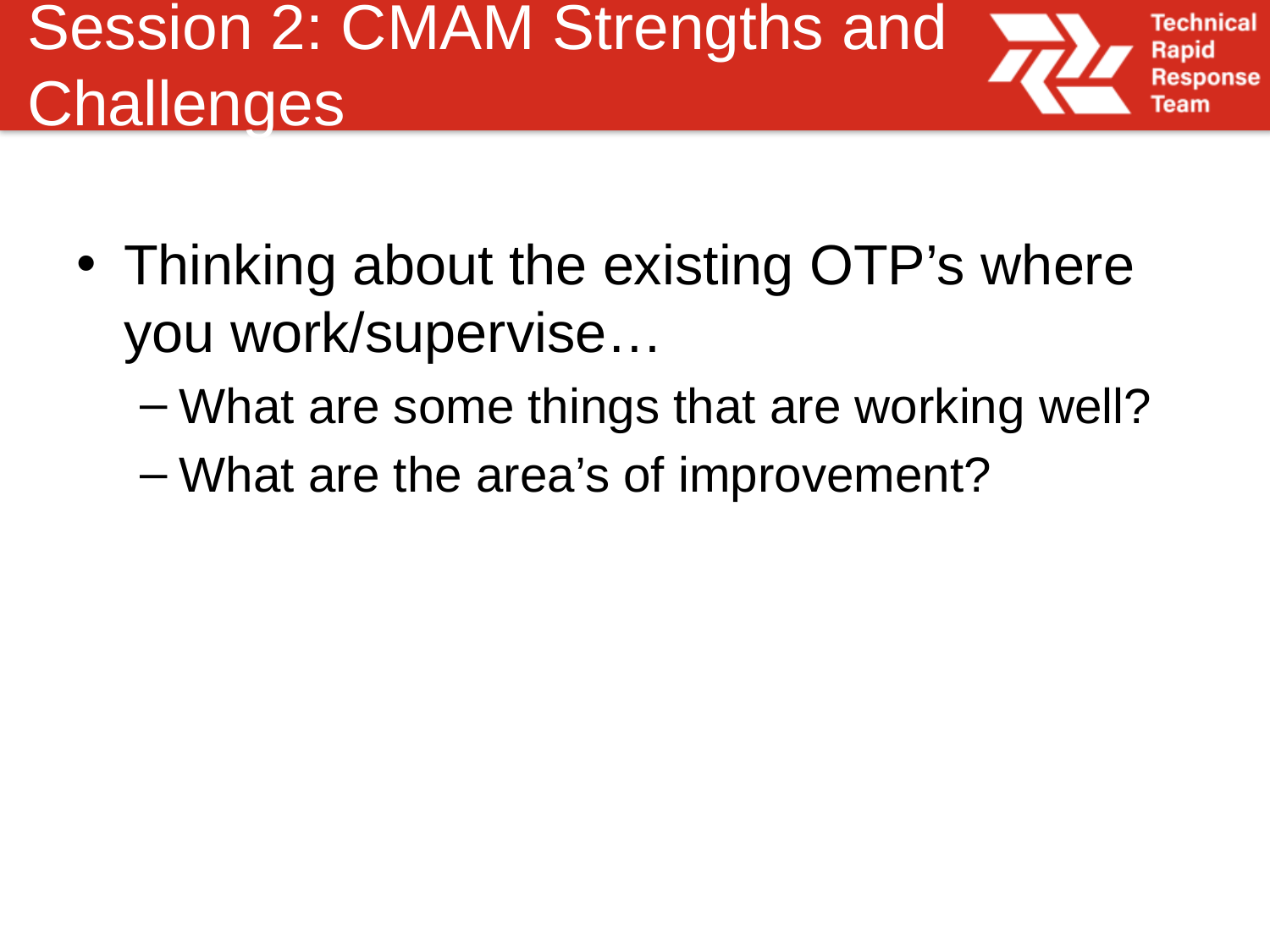

# Session 2: CMAM Strengths and Challenges
Thinking about the existing OTP’s where you work/supervise…
What are some things that are working well?
What are the area’s of improvement?